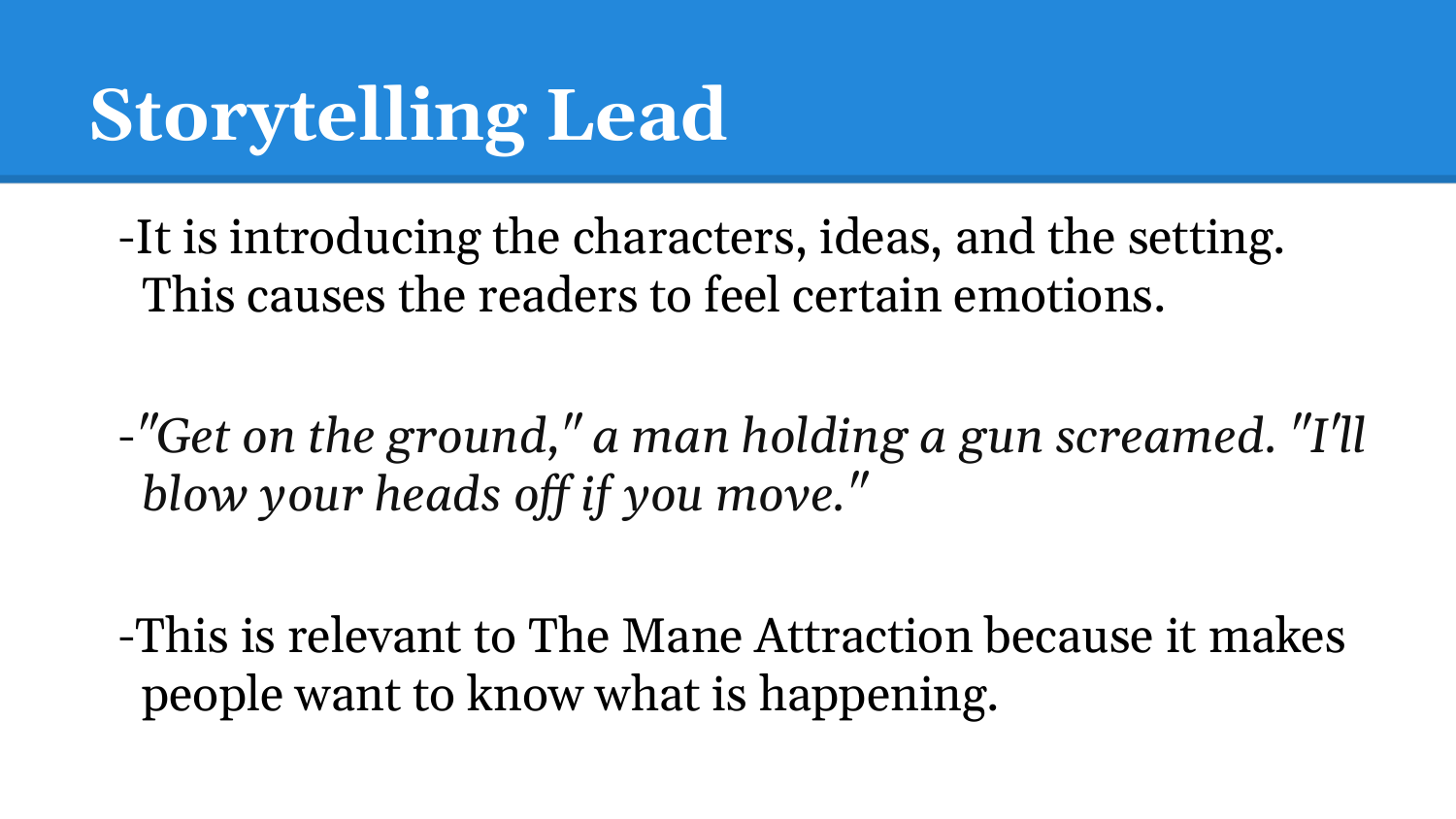

# Storytelling Lead
-It is introducing the characters, ideas, and the setting. This causes the readers to feel certain emotions.

-"Get on the ground," a man holding a gun screamed. "I'll blow your heads off if you move."

-This is relevant to The Mane Attraction because it makes people want to know what is happening.